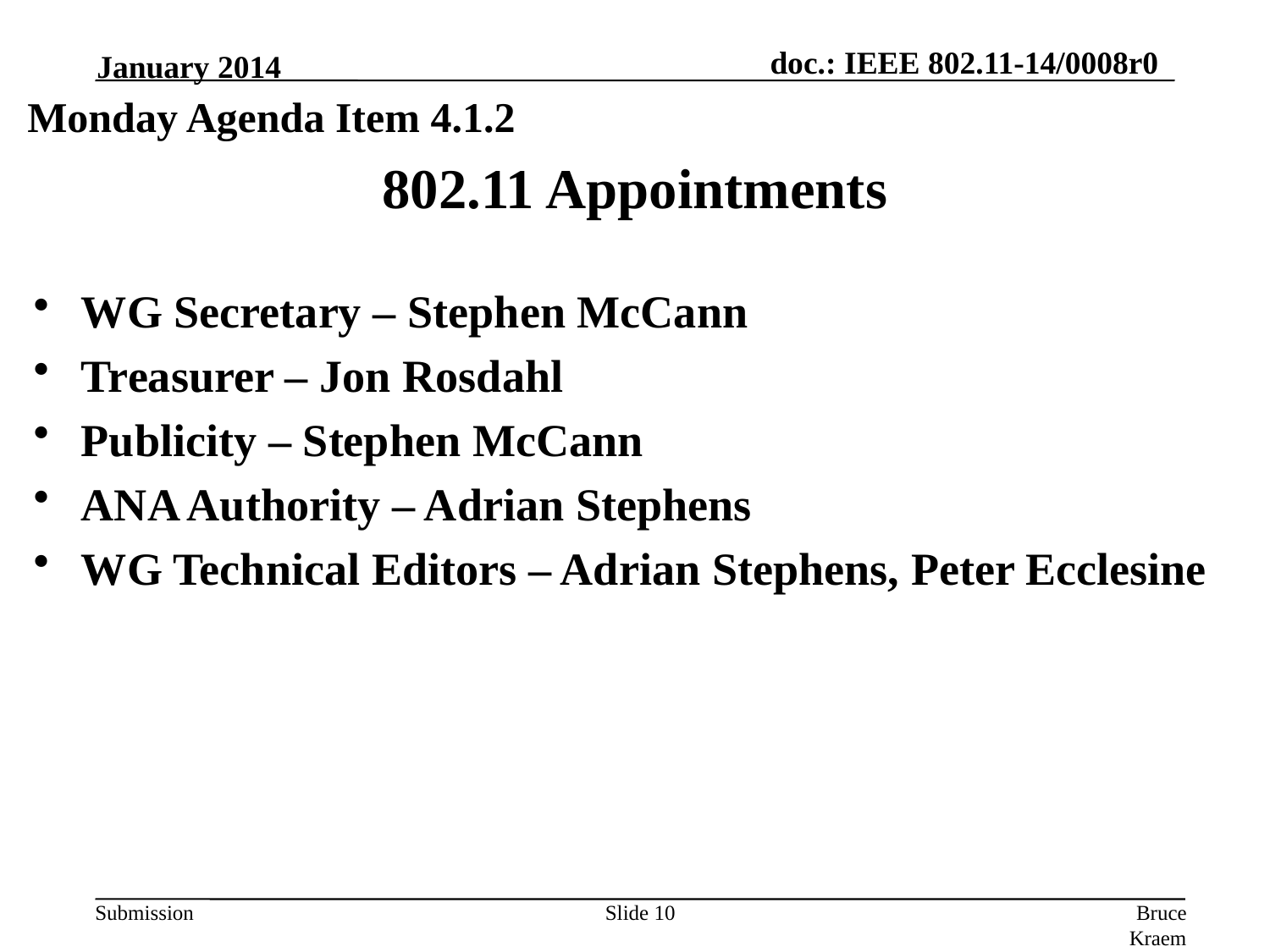

January 2014
Monday Agenda Item 4.1.2
# 802.11 Appointments
WG Secretary – Stephen McCann
Treasurer – Jon Rosdahl
Publicity – Stephen McCann
ANA Authority – Adrian Stephens
WG Technical Editors – Adrian Stephens, Peter Ecclesine

Slide 10
Bruce Kraemer, Marvell